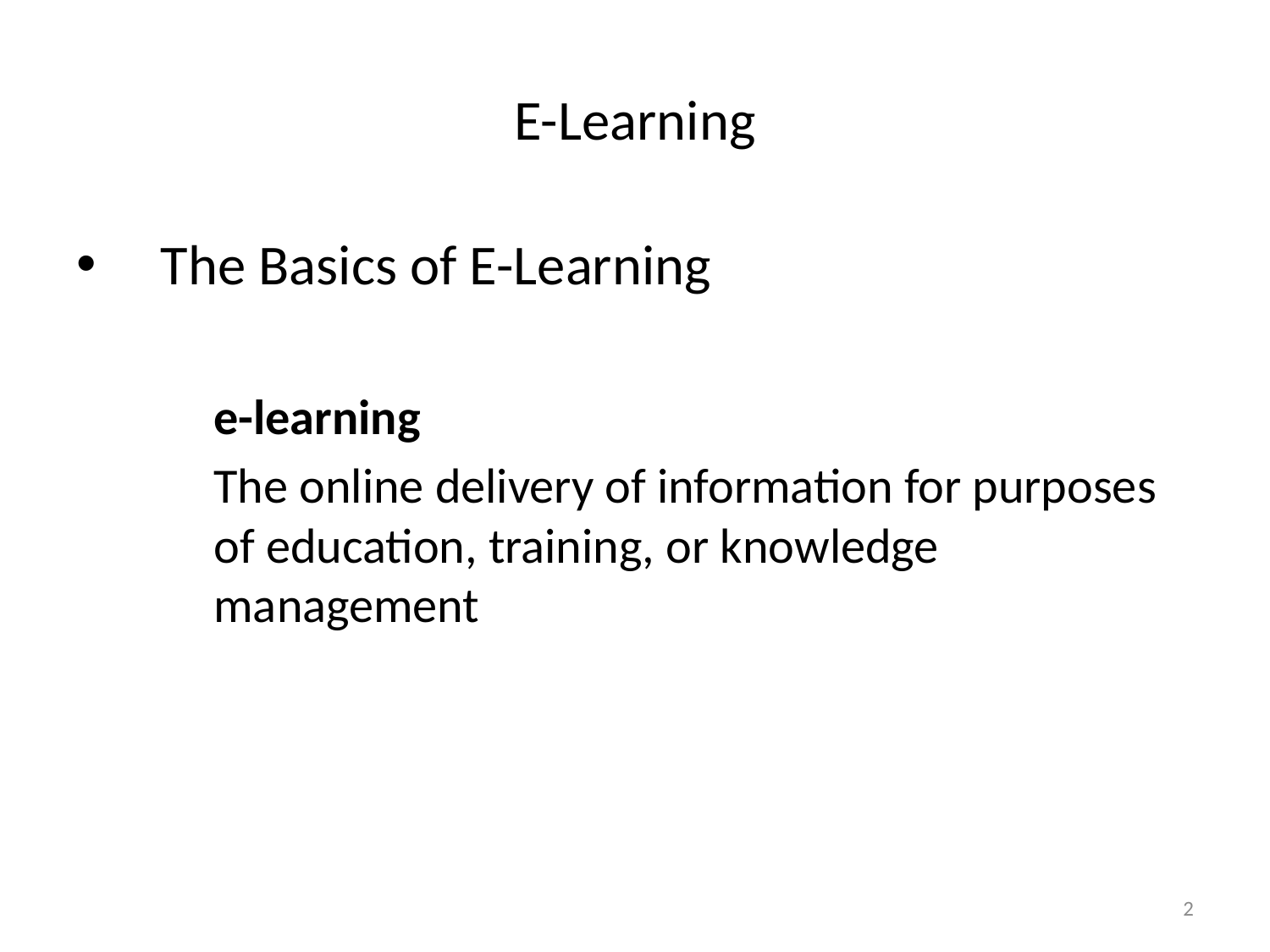

# E-Learning
The Basics of E-Learning

	e-learning
	The online delivery of information for purposes of education, training, or knowledge management
2